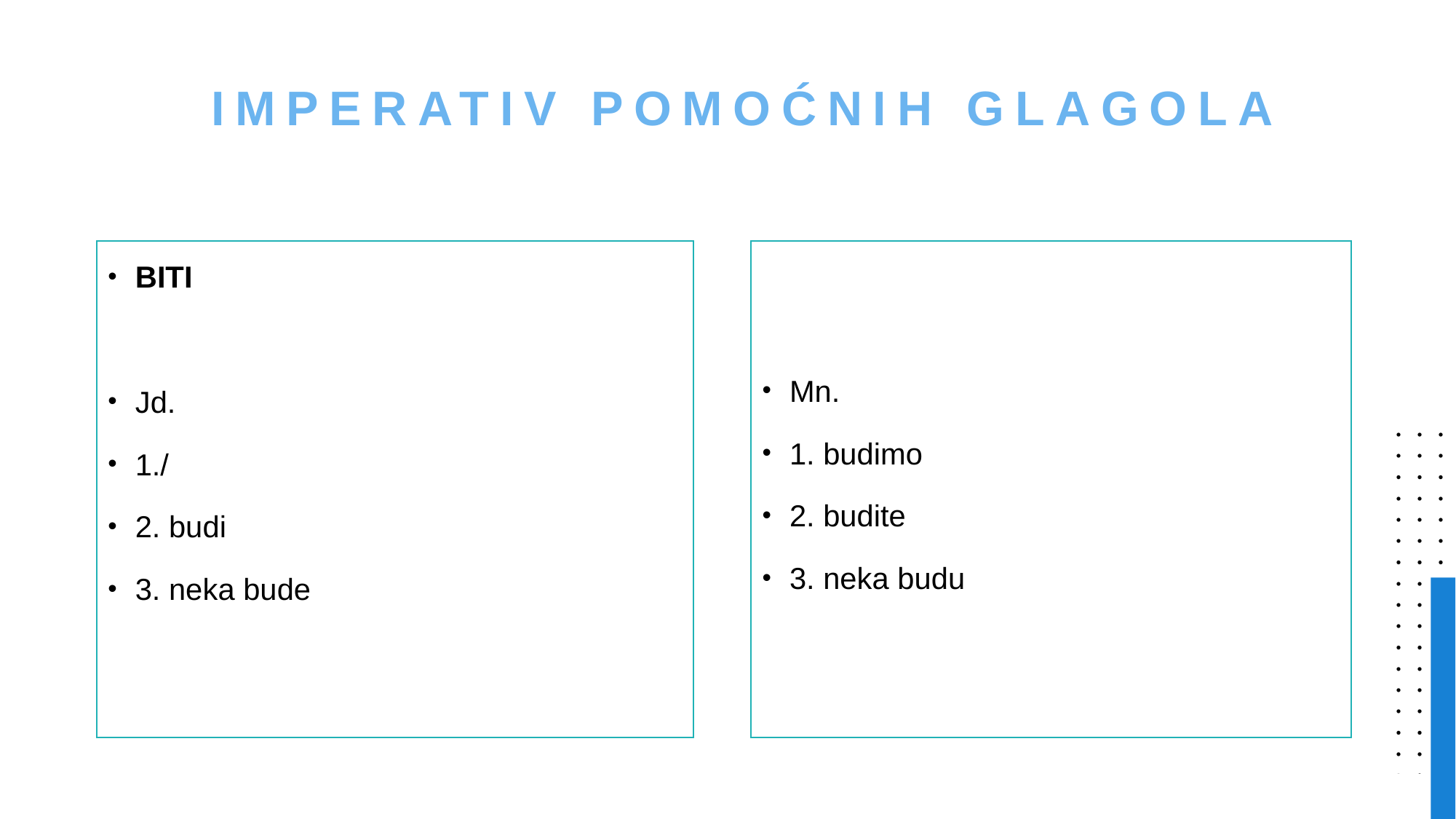

# Imperativ pomoćnih glagola
BITI

Jd.
1./
2. budi
3. neka bude

Mn.
1. budimo
2. budite
3. neka budu